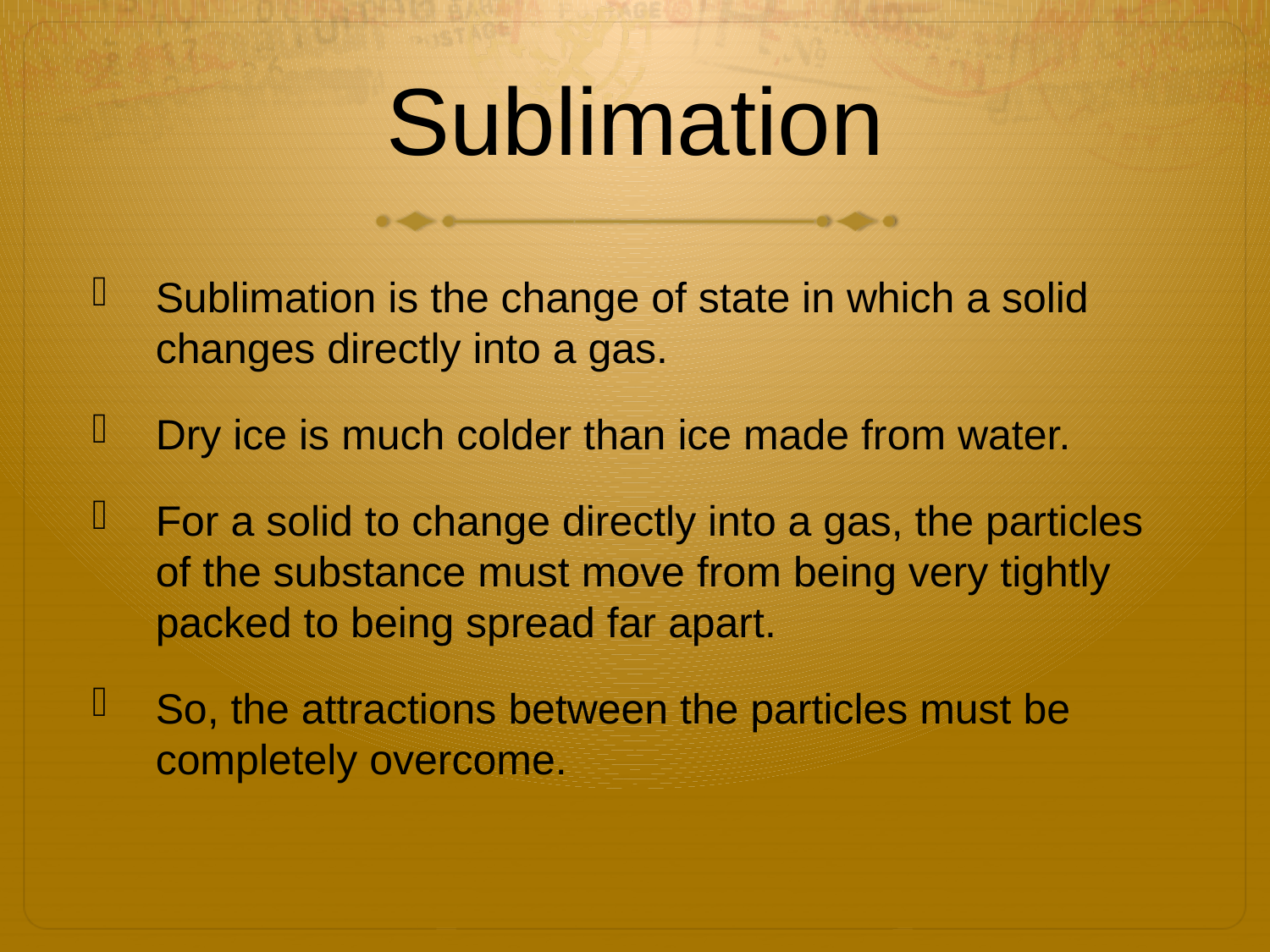

# Sublimation
Sublimation is the change of state in which a solid changes directly into a gas.
Dry ice is much colder than ice made from water.
For a solid to change directly into a gas, the particles of the substance must move from being very tightly packed to being spread far apart.
So, the attractions between the particles must be completely overcome.